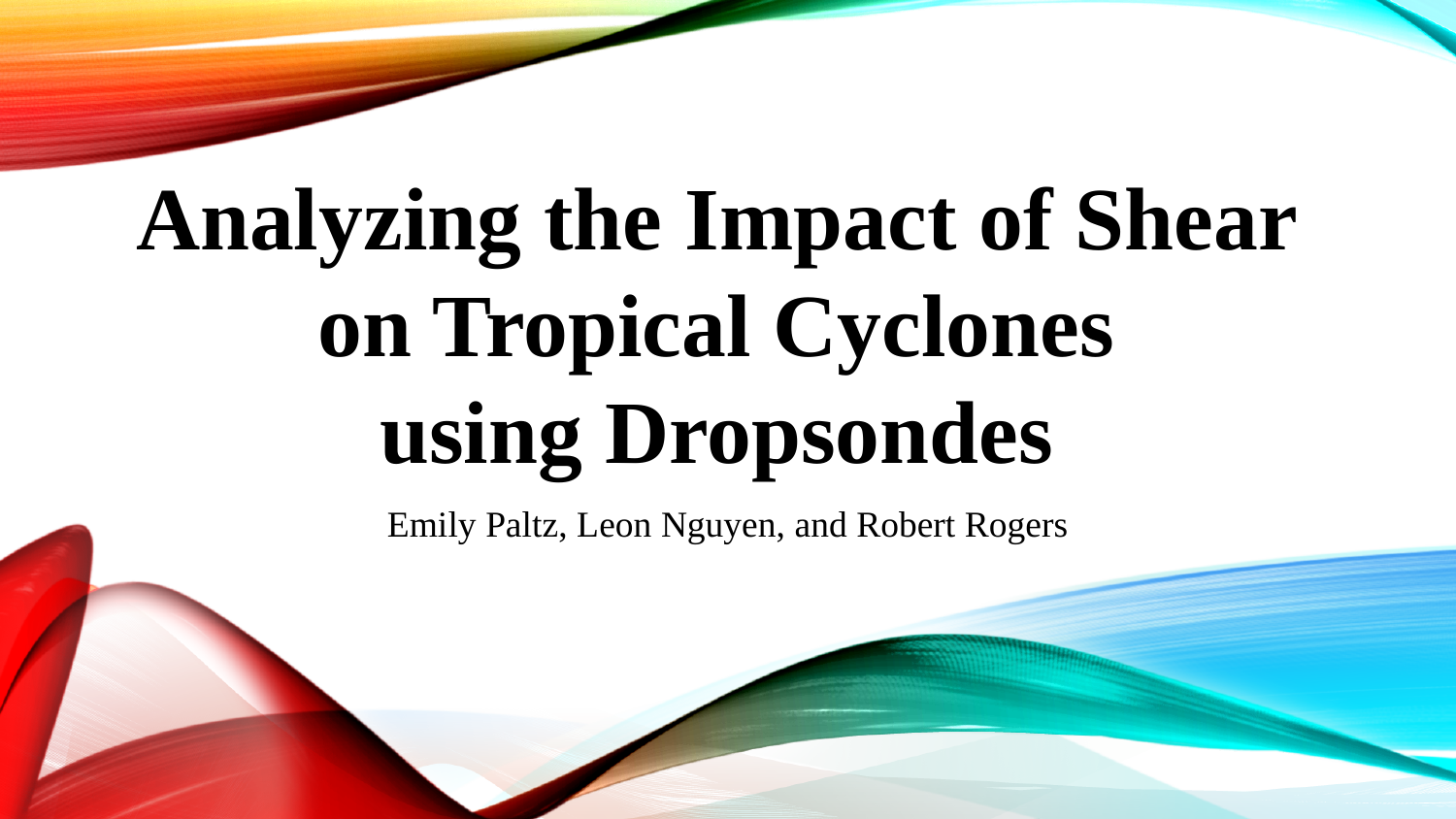

Analyzing the Impact of Shear
on Tropical Cyclones
using Dropsondes
Emily Paltz, Leon Nguyen, and Robert Rogers